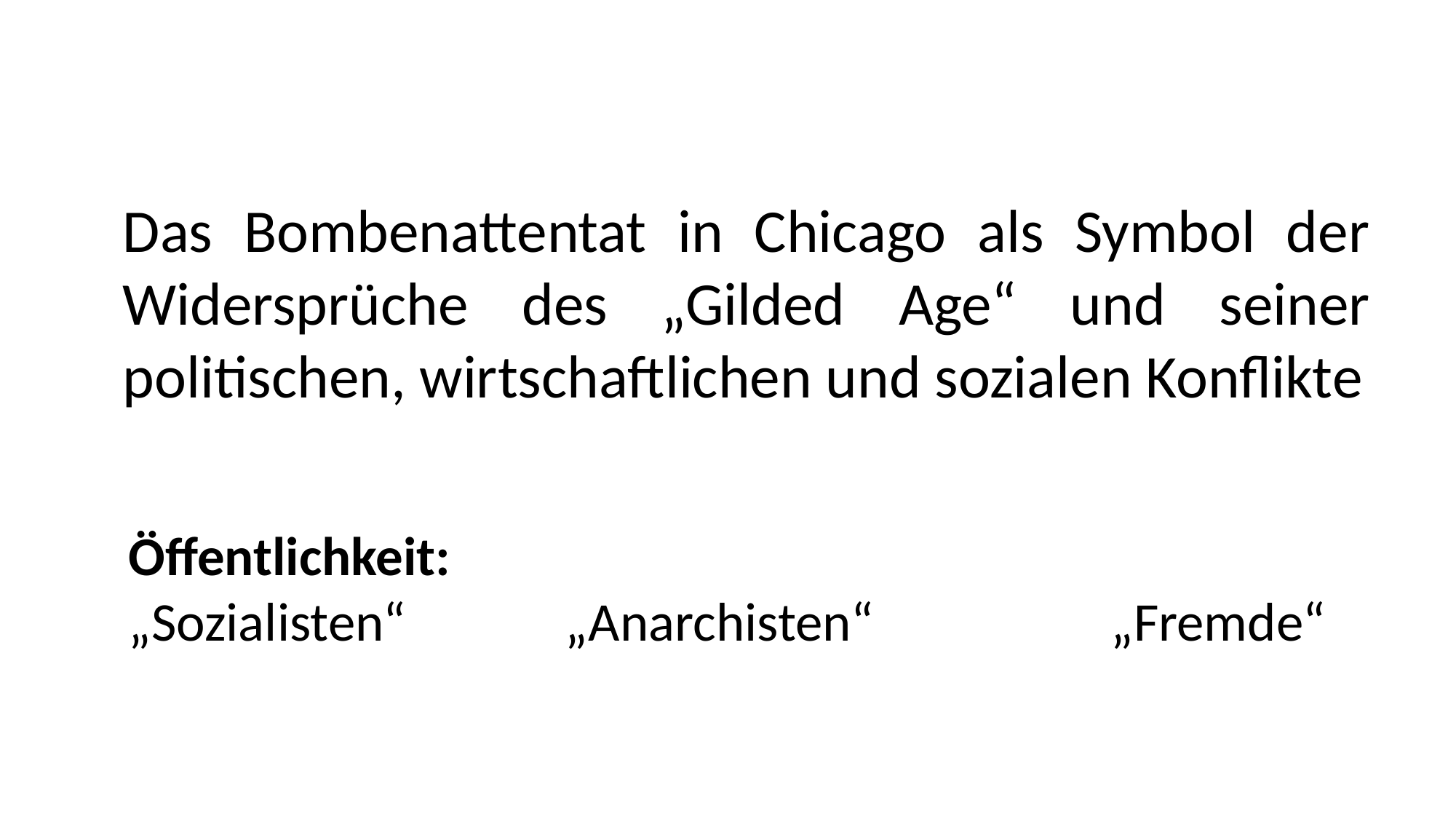

Das Bombenattentat in Chicago als Symbol der Widersprüche des „Gilded Age“ und seiner politischen, wirtschaftlichen und sozialen Konflikte
Öffentlichkeit:
„Sozialisten“ 		„Anarchisten“ 			„Fremde“